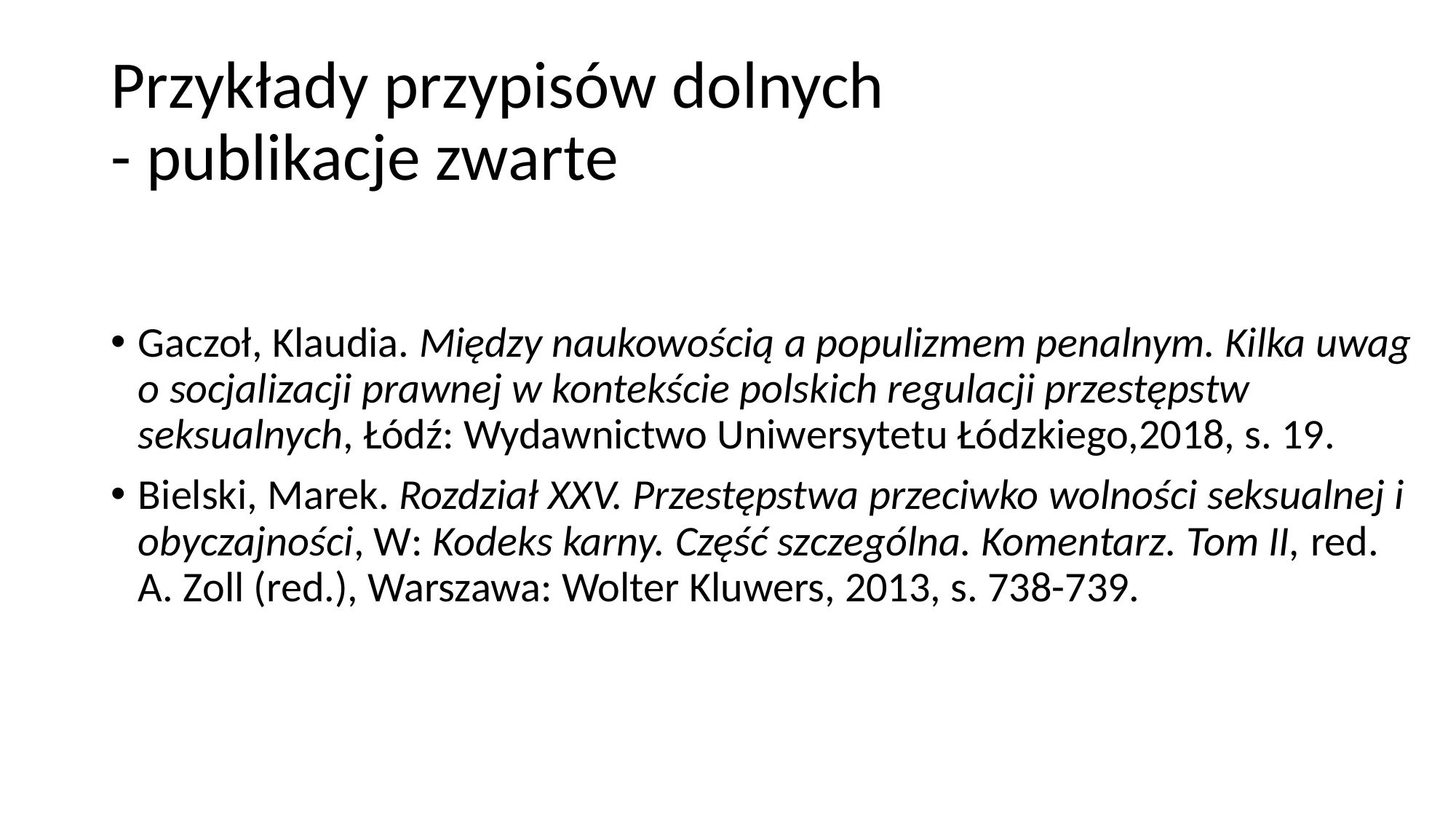

# Przykłady przypisów dolnych - publikacje zwarte
Gaczoł, Klaudia. Między naukowością a populizmem penalnym. Kilka uwag o socjalizacji prawnej w kontekście polskich regulacji przestępstw seksualnych, Łódź: Wydawnictwo Uniwersytetu Łódzkiego,2018, s. 19.
Bielski, Marek. Rozdział XXV. Przestępstwa przeciwko wolności seksualnej i obyczajności, W: Kodeks karny. Część szczególna. Komentarz. Tom II, red. A. Zoll (red.), Warszawa: Wolter Kluwers, 2013, s. 738-739.